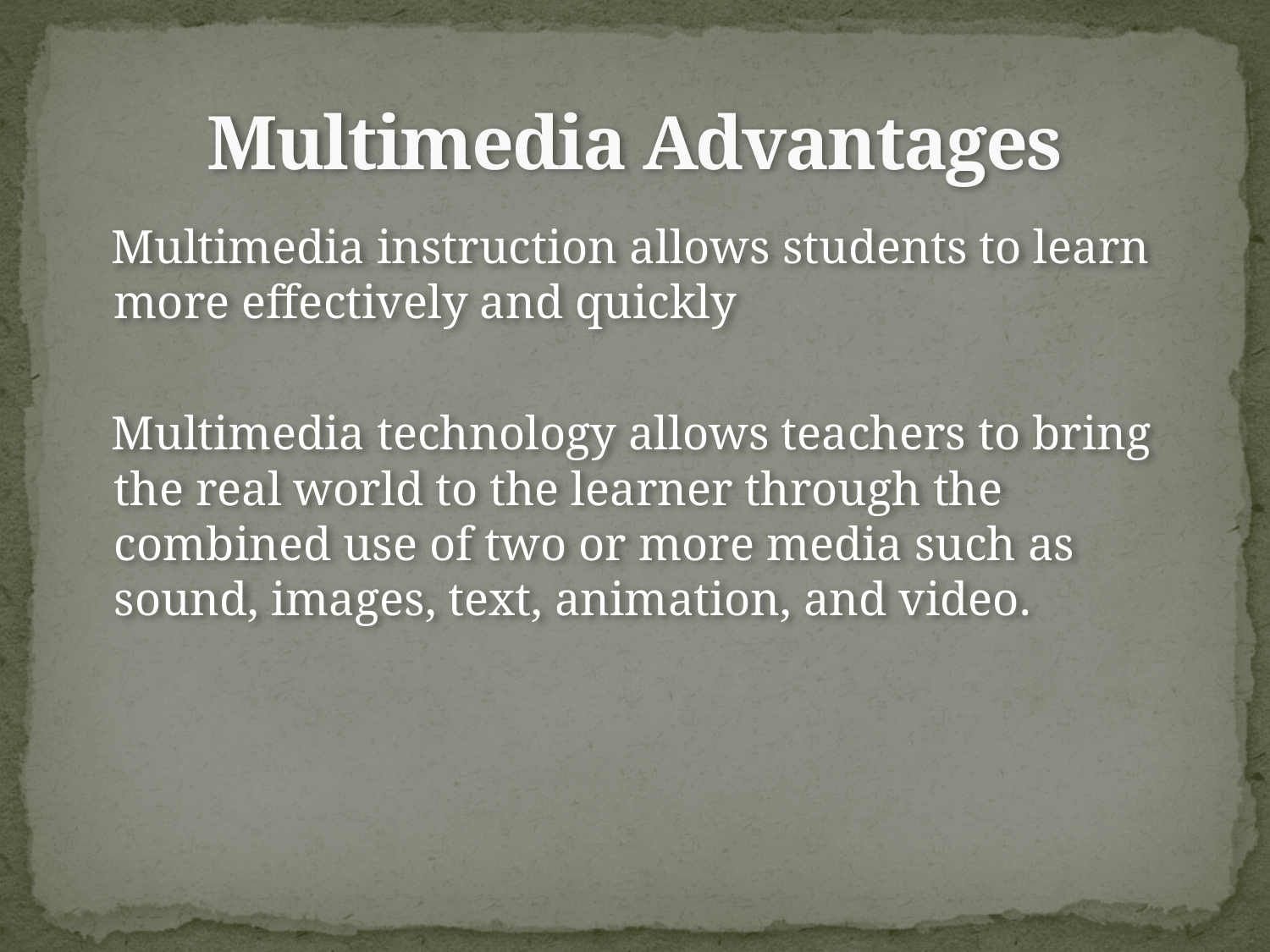

# Multimedia Advantages
   Multimedia instruction allows students to learn more effectively and quickly

   Multimedia technology allows teachers to bring the real world to the learner through the combined use of two or more media such as sound, images, text, animation, and video.